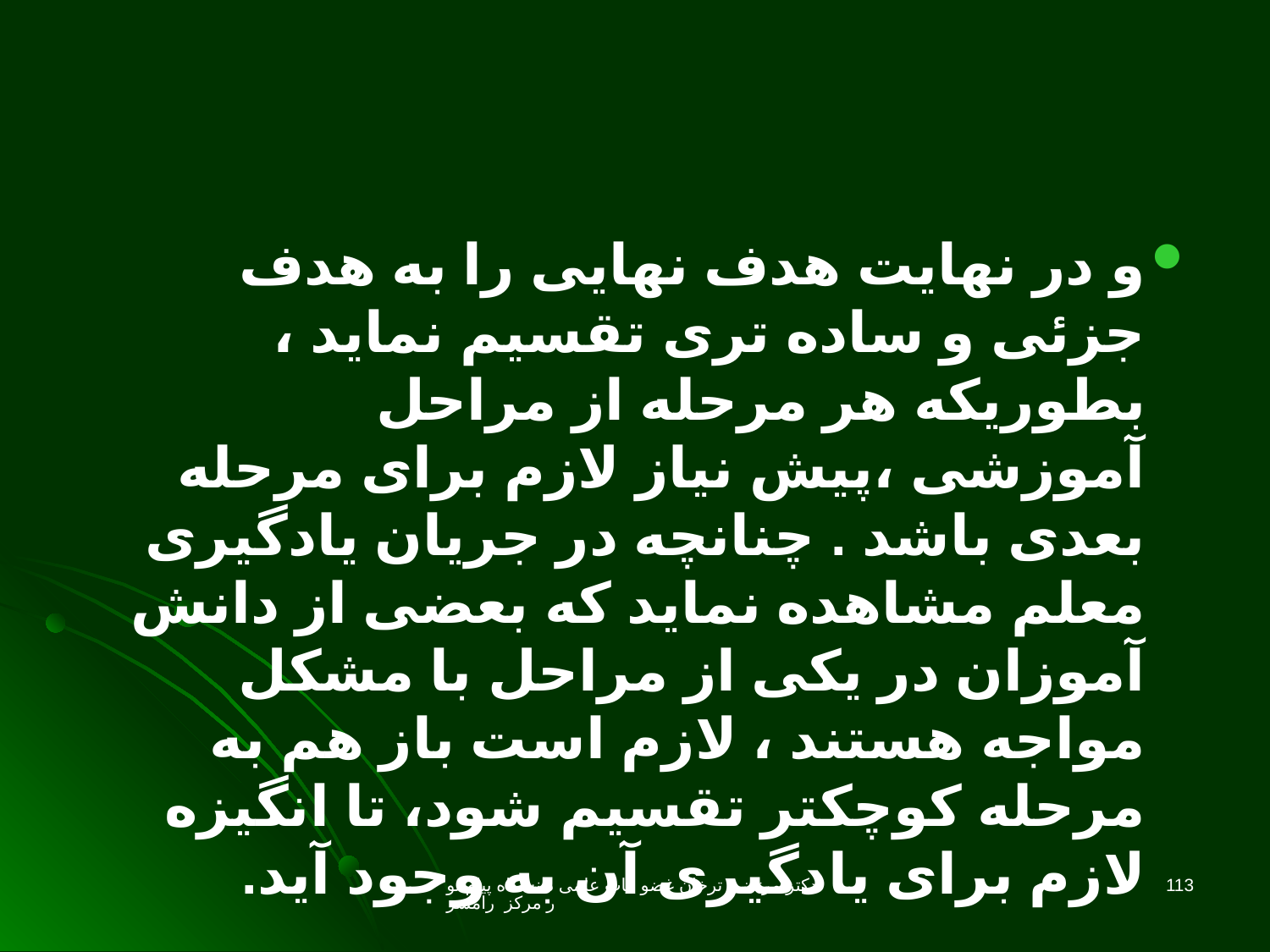

و در نهایت هدف نهایی را به هدف جزئی و ساده تری تقسیم نماید ، بطوریکه هر مرحله از مراحل آموزشی ،پیش نیاز لازم برای مرحله بعدی باشد . چنانچه در جریان یادگیری معلم مشاهده نماید که بعضی از دانش آموزان در یکی از مراحل با مشکل مواجه هستند ، لازم است باز هم به مرحله کوچکتر تقسیم شود، تا انگیزه لازم برای یادگیری آن به وجود آید.
دکتر مرتضی ترخان غضو هات علمی دانشگاه پیام نور مرکز رامسر
113